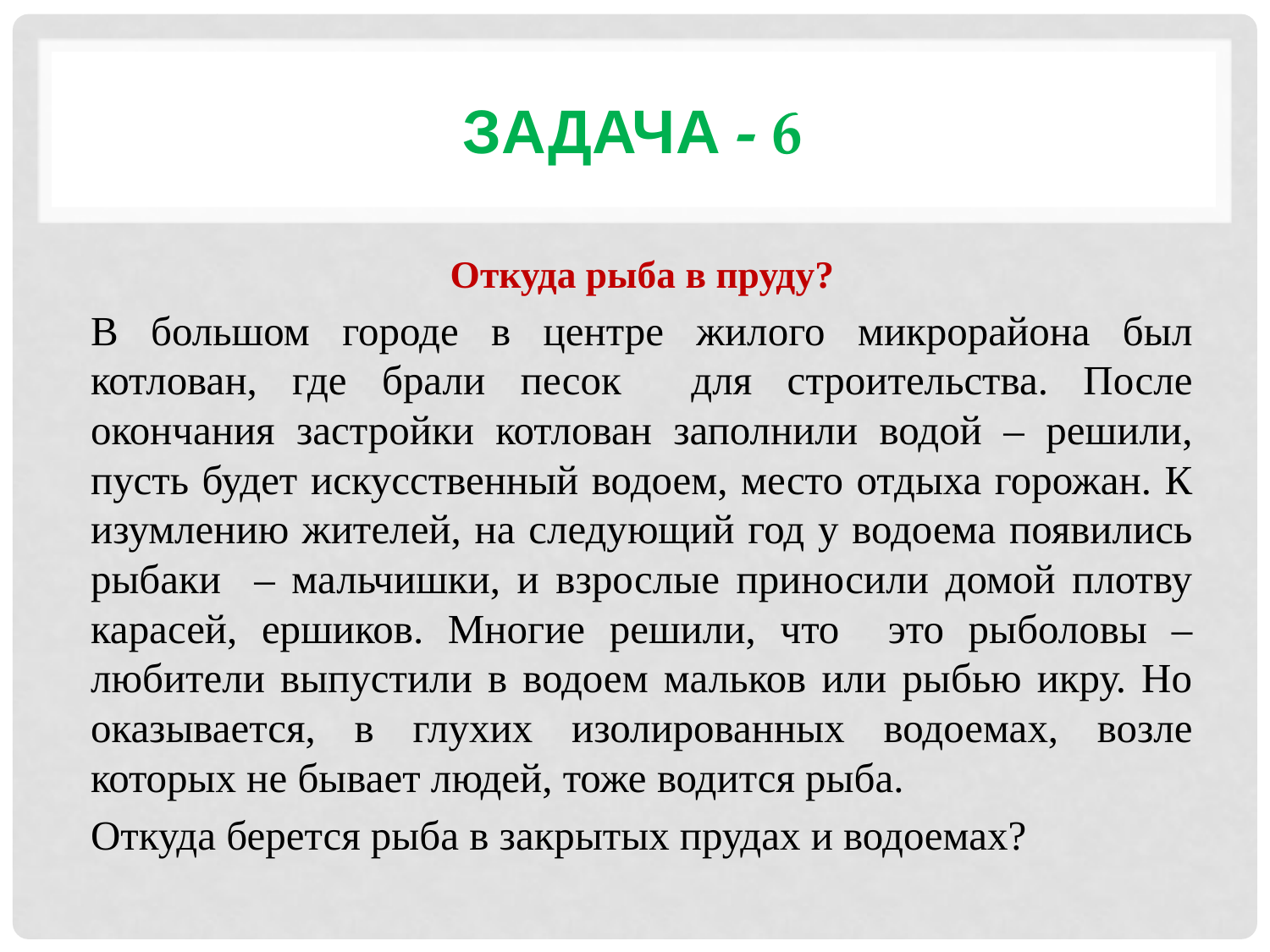

# Задача - 6
Откуда рыба в пруду?
В большом городе в центре жилого микрорайона был котлован, где брали песок  для строительства. После окончания застройки котлован заполнили водой – решили, пусть будет искусственный водоем, место отдыха горожан. К изумлению жителей, на следующий год у водоема появились рыбаки  – мальчишки, и взрослые приносили домой плотву карасей, ершиков. Многие решили, что  это рыболовы – любители выпустили в водоем мальков или рыбью икру. Но оказывается, в глухих изолированных водоемах, возле которых не бывает людей, тоже водится рыба.
Откуда берется рыба в закрытых прудах и водоемах?